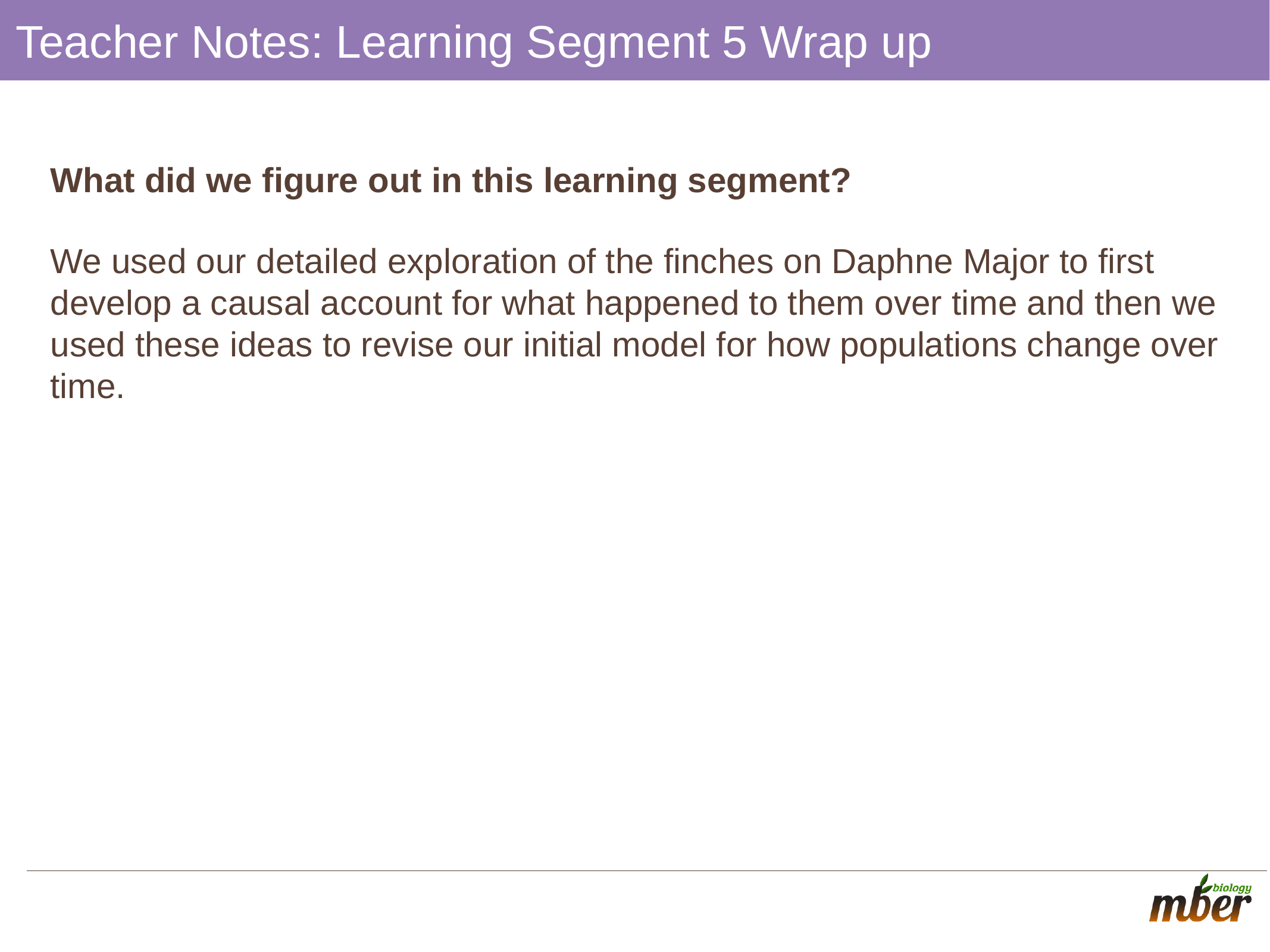

# Teacher Notes: Learning Segment 5 Wrap up
What did we figure out in this learning segment?
We used our detailed exploration of the finches on Daphne Major to first develop a causal account for what happened to them over time and then we used these ideas to revise our initial model for how populations change over time.